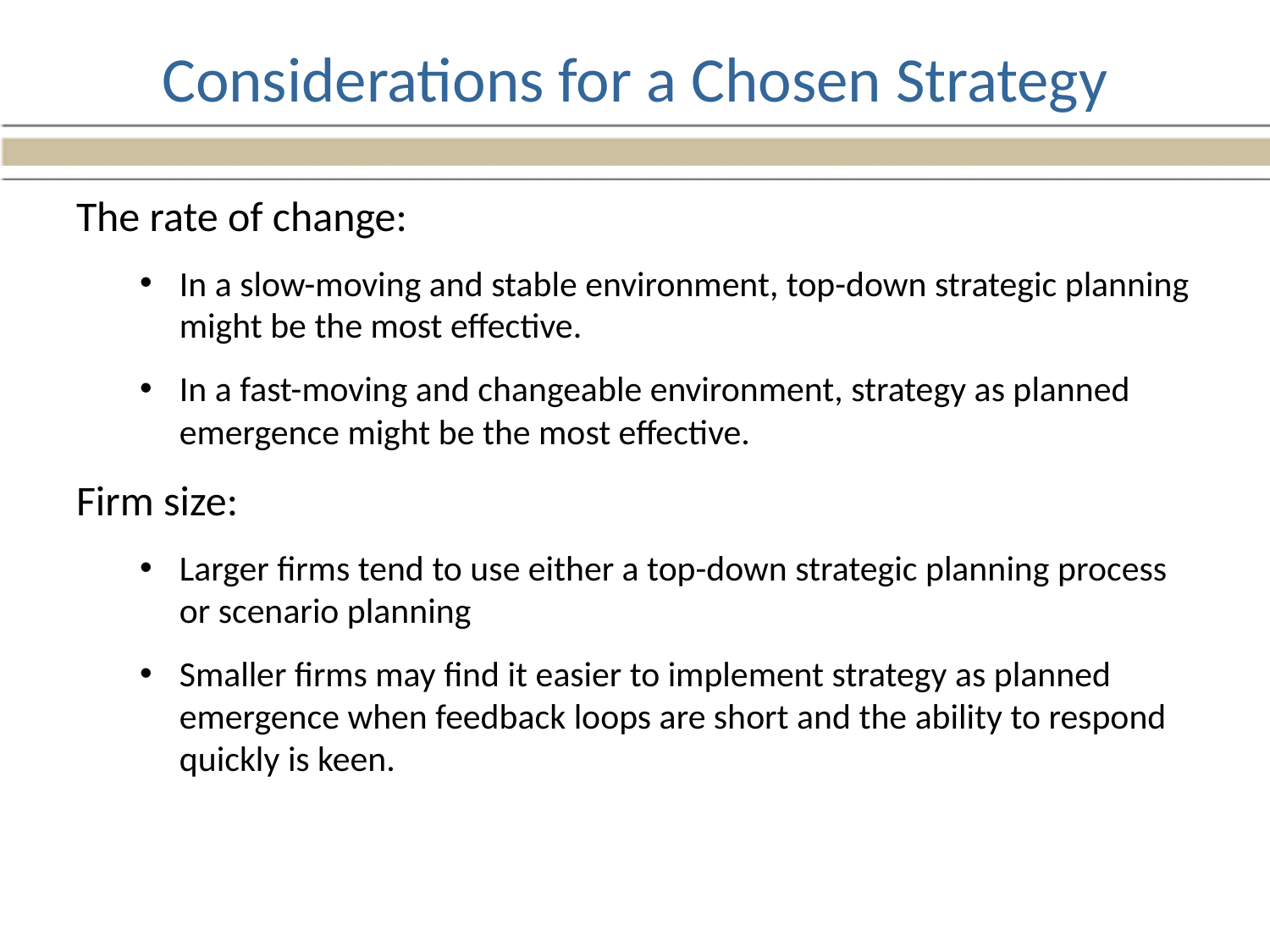

# Considerations for a Chosen Strategy
The rate of change:
In a slow-moving and stable environment, top-down strategic planning might be the most effective.
In a fast-moving and changeable environment, strategy as planned emergence might be the most effective.
Firm size:
Larger firms tend to use either a top-down strategic planning process or scenario planning
Smaller firms may find it easier to implement strategy as planned emergence when feedback loops are short and the ability to respond quickly is keen.